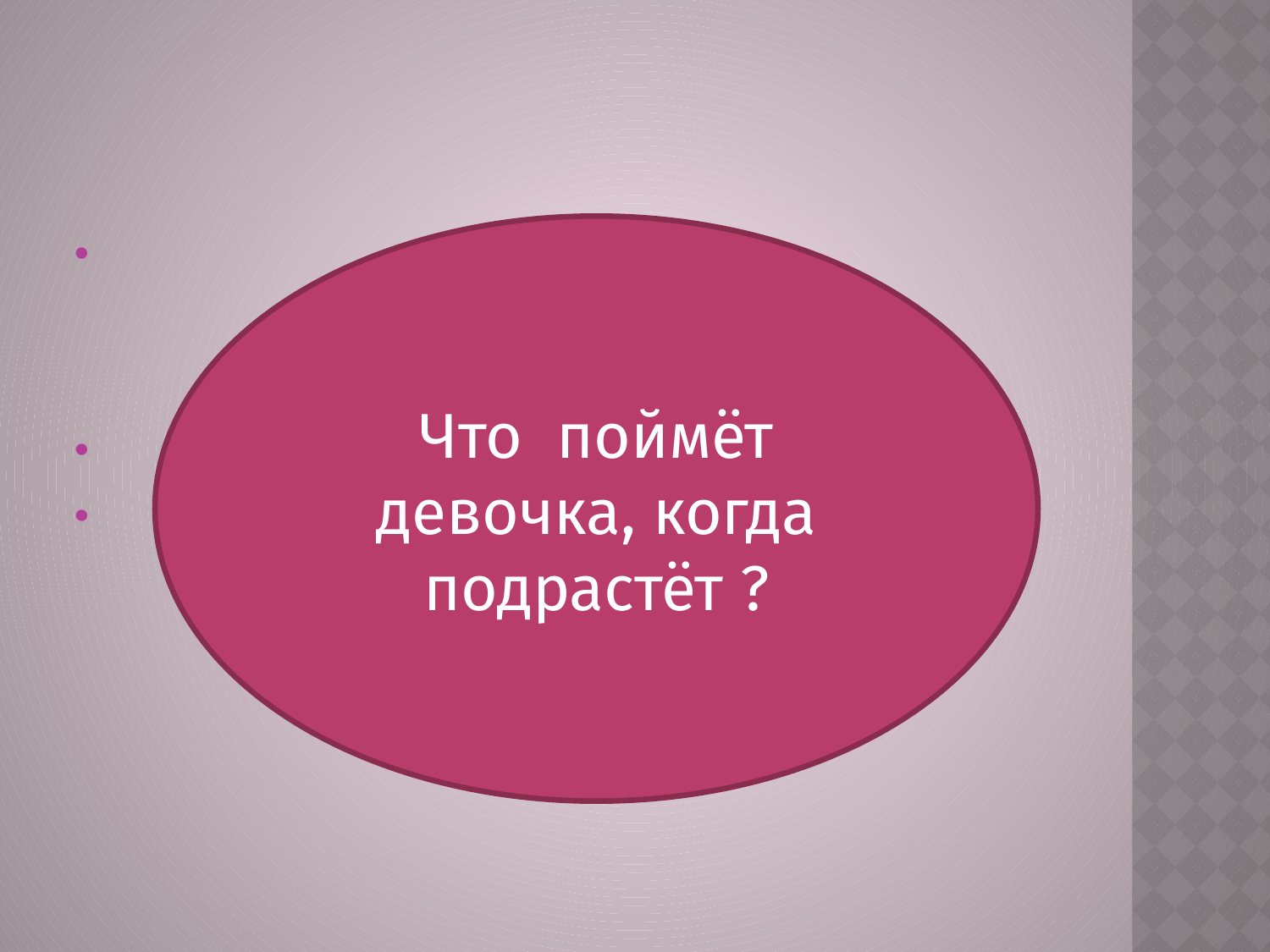

#
Что  поймёт девочка, когда подрастёт ?